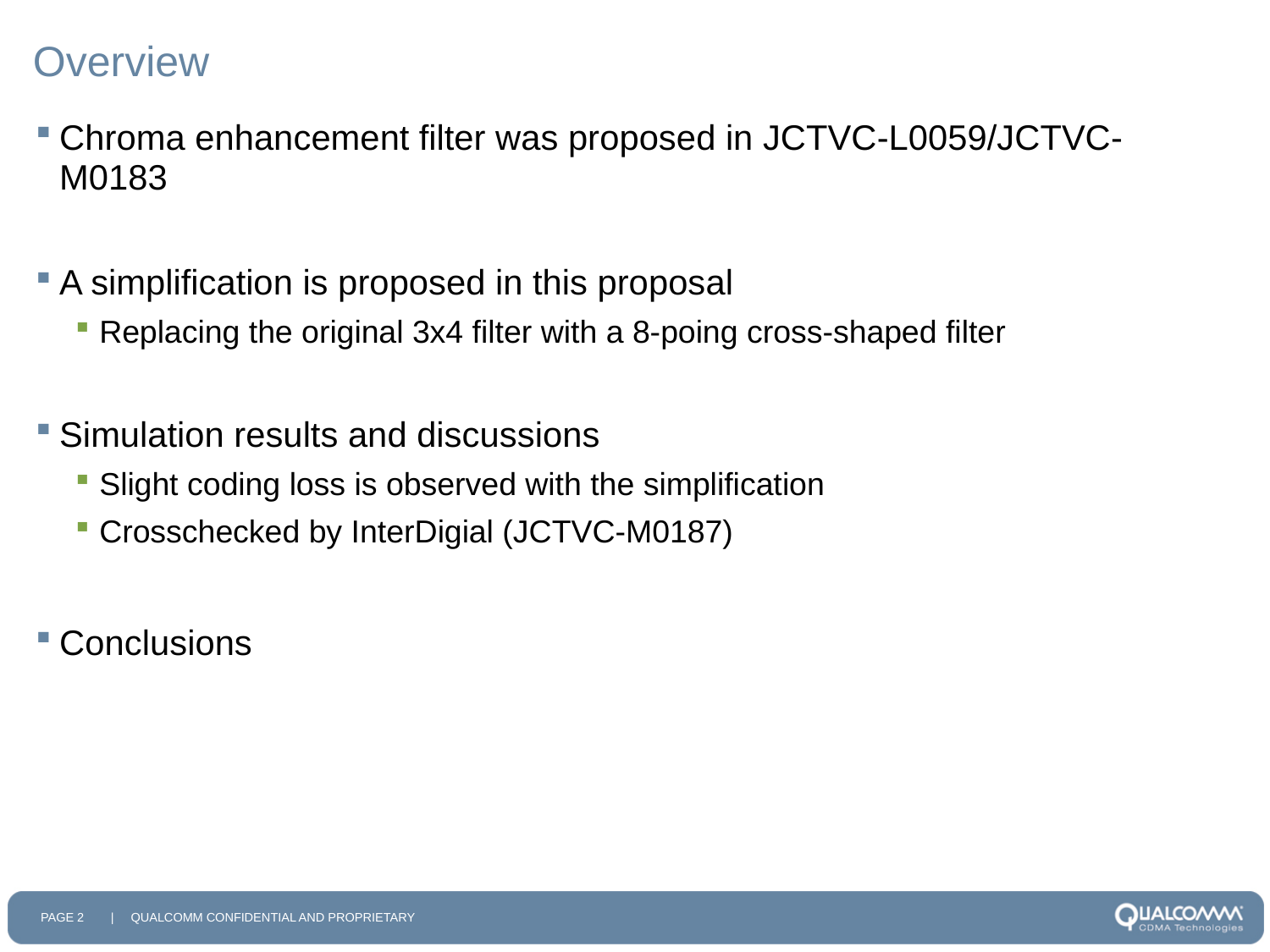

# Overview
Chroma enhancement filter was proposed in JCTVC-L0059/JCTVC-M0183

A simplification is proposed in this proposal
Replacing the original 3x4 filter with a 8-poing cross-shaped filter

Simulation results and discussions
Slight coding loss is observed with the simplification
Crosschecked by InterDigial (JCTVC-M0187)

Conclusions